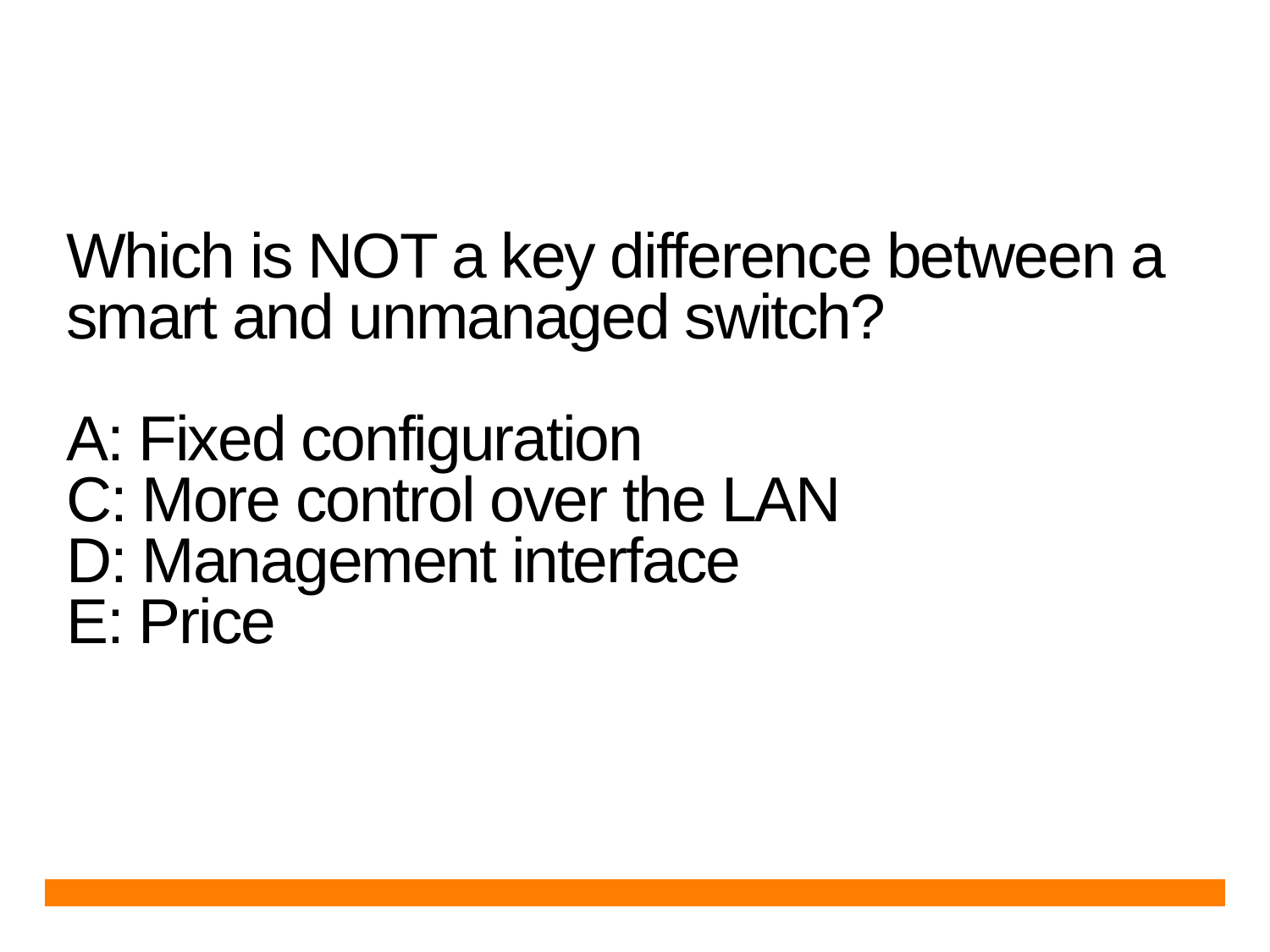

# Which is NOT a key difference between a smart and unmanaged switch? A: Fixed configuration C: More control over the LAN D: Management interface E: Price